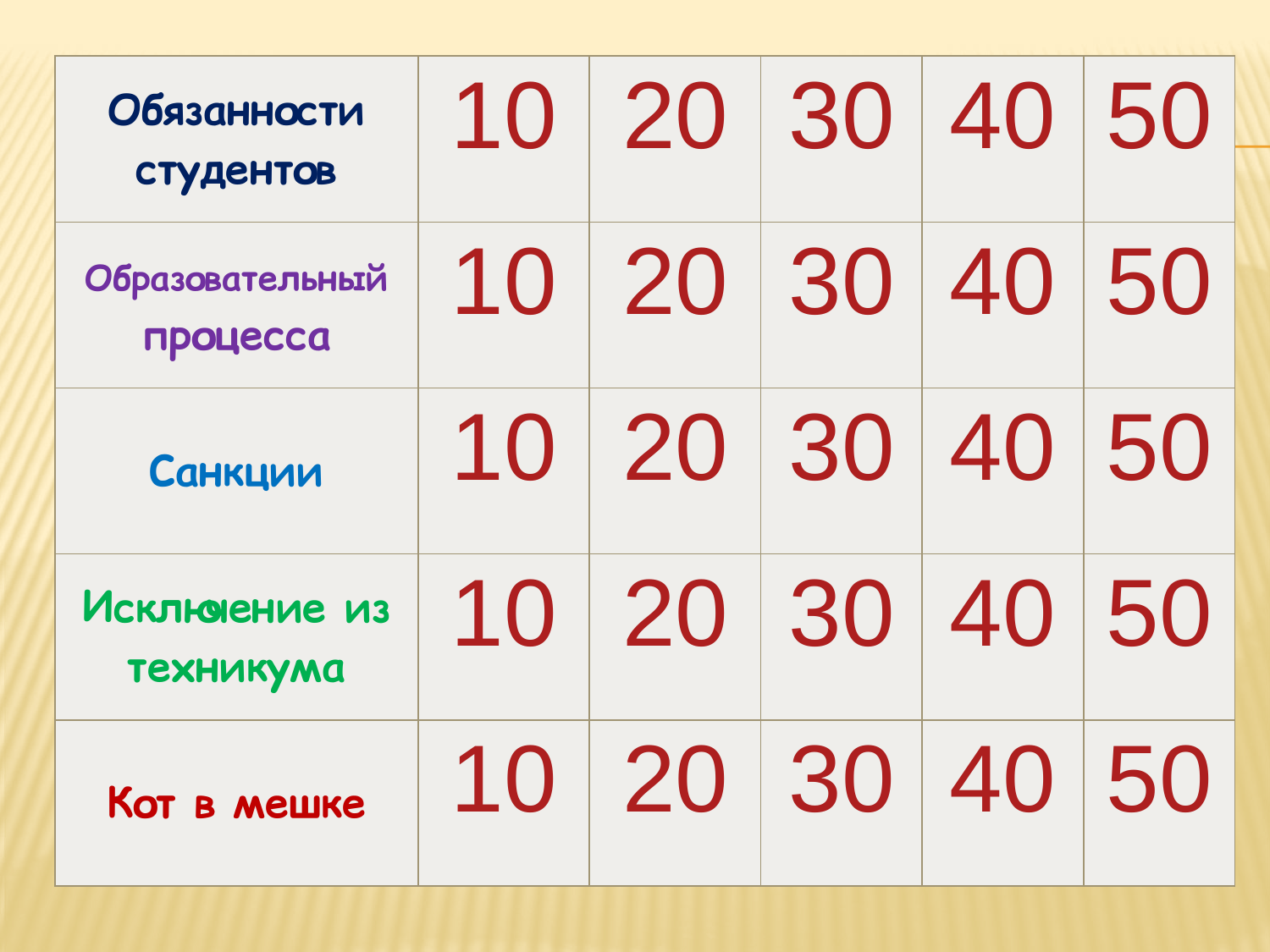

| Обязанности студентов | 10 | 20 | 30 | 40 | 50 |
| --- | --- | --- | --- | --- | --- |
| Образовательный процесса | 10 | 20 | 30 | 40 | 50 |
| Санкции | 10 | 20 | 30 | 40 | 50 |
| Исключение из техникума | 10 | 20 | 30 | 40 | 50 |
| Кот в мешке | 10 | 20 | 30 | 40 | 50 |